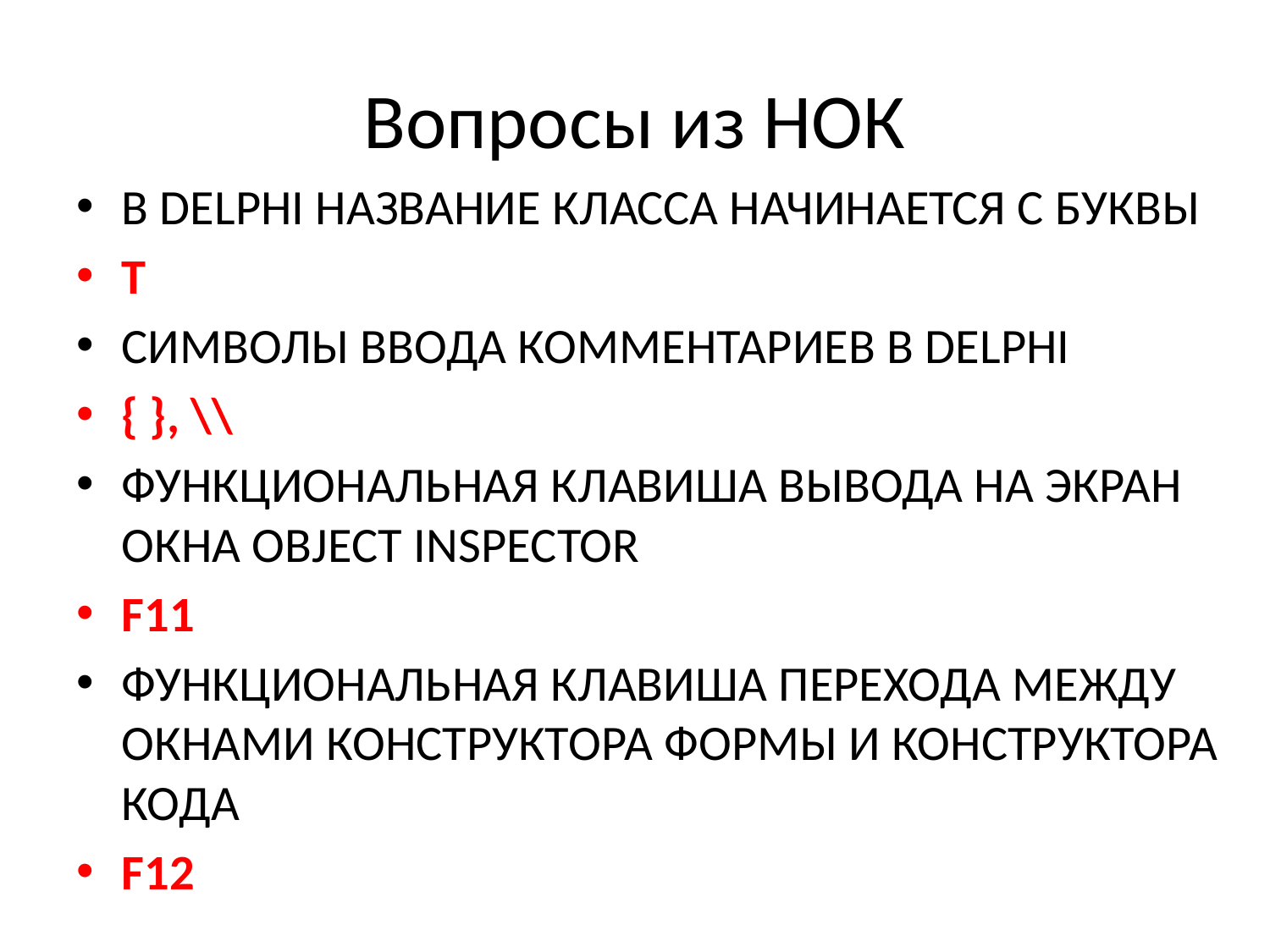

# Вопросы из НОК
В DELPHI НАЗВАНИЕ КЛАССА НАЧИНАЕТСЯ С БУКВЫ
T
СИМВОЛЫ ВВОДА КОММЕНТАРИЕВ В DELPHI
{ }, \\
ФУНКЦИОНАЛЬНАЯ КЛАВИША ВЫВОДА НА ЭКРАН ОКНА OBJECT INSPECTOR
F11
ФУНКЦИОНАЛЬНАЯ КЛАВИША ПЕРЕХОДА МЕЖДУ ОКНАМИ КОНСТРУКТОРА ФОРМЫ И КОНСТРУКТОРА КОДА
F12